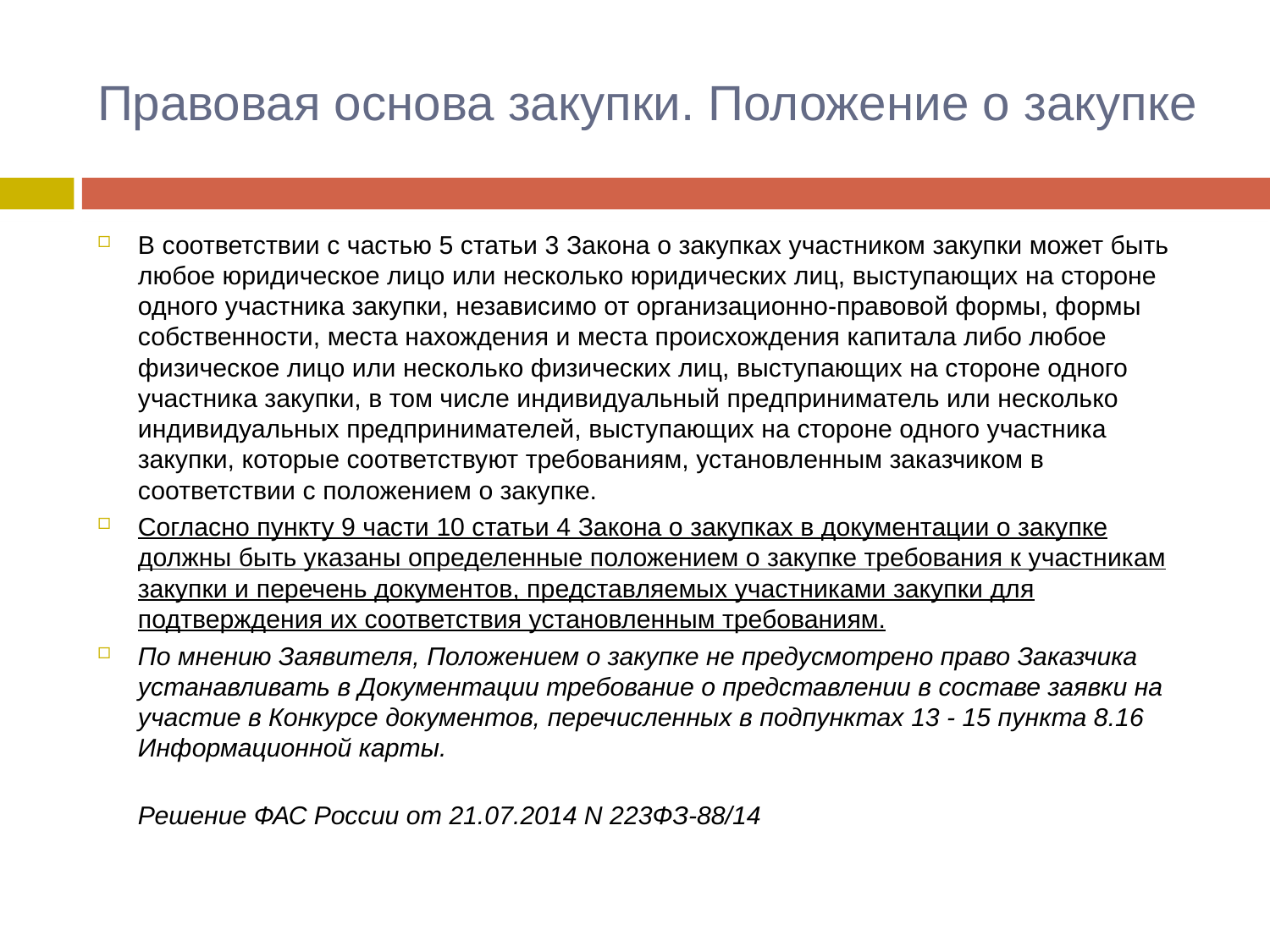

# Правовая основа закупки. Положение о закупке
В соответствии с частью 5 статьи 3 Закона о закупках участником закупки может быть любое юридическое лицо или несколько юридических лиц, выступающих на стороне одного участника закупки, независимо от организационно-правовой формы, формы собственности, места нахождения и места происхождения капитала либо любое физическое лицо или несколько физических лиц, выступающих на стороне одного участника закупки, в том числе индивидуальный предприниматель или несколько индивидуальных предпринимателей, выступающих на стороне одного участника закупки, которые соответствуют требованиям, установленным заказчиком в соответствии с положением о закупке.
Согласно пункту 9 части 10 статьи 4 Закона о закупках в документации о закупке должны быть указаны определенные положением о закупке требования к участникам закупки и перечень документов, представляемых участниками закупки для подтверждения их соответствия установленным требованиям.
По мнению Заявителя, Положением о закупке не предусмотрено право Заказчика устанавливать в Документации требование о представлении в составе заявки на участие в Конкурсе документов, перечисленных в подпунктах 13 - 15 пункта 8.16 Информационной карты.
Решение ФАС России от 21.07.2014 N 223ФЗ-88/14